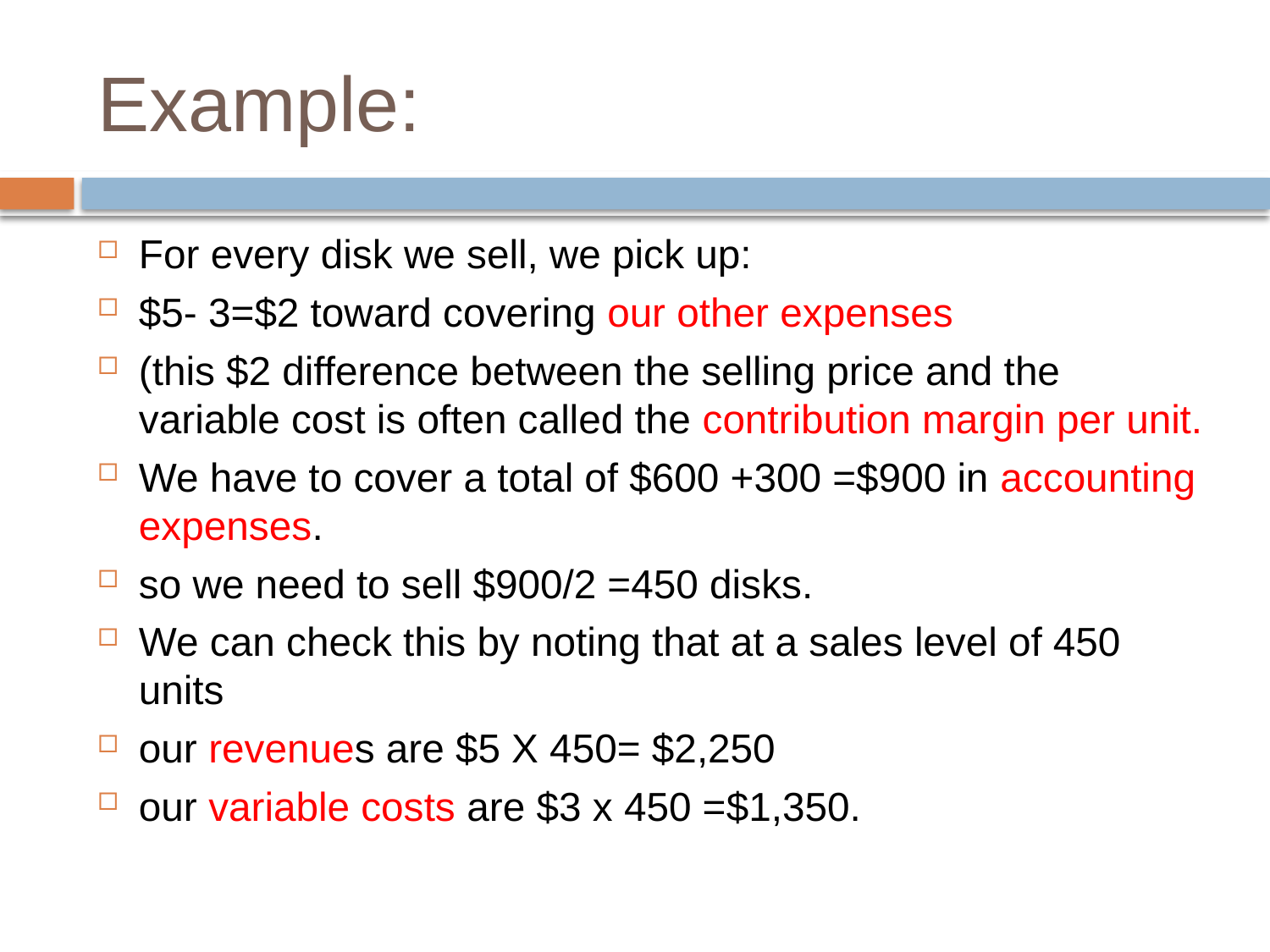

# Example:
For every disk we sell, we pick up:
$5- 3=$2 toward covering our other expenses
(this $2 difference between the selling price and the variable cost is often called the contribution margin per unit.
We have to cover a total of $600 +300 =$900 in accounting expenses.
so we need to sell $900/2 =450 disks.
We can check this by noting that at a sales level of 450 units
our revenues are $5 X 450= $2,250
our variable costs are $3 x 450 =$1,350.